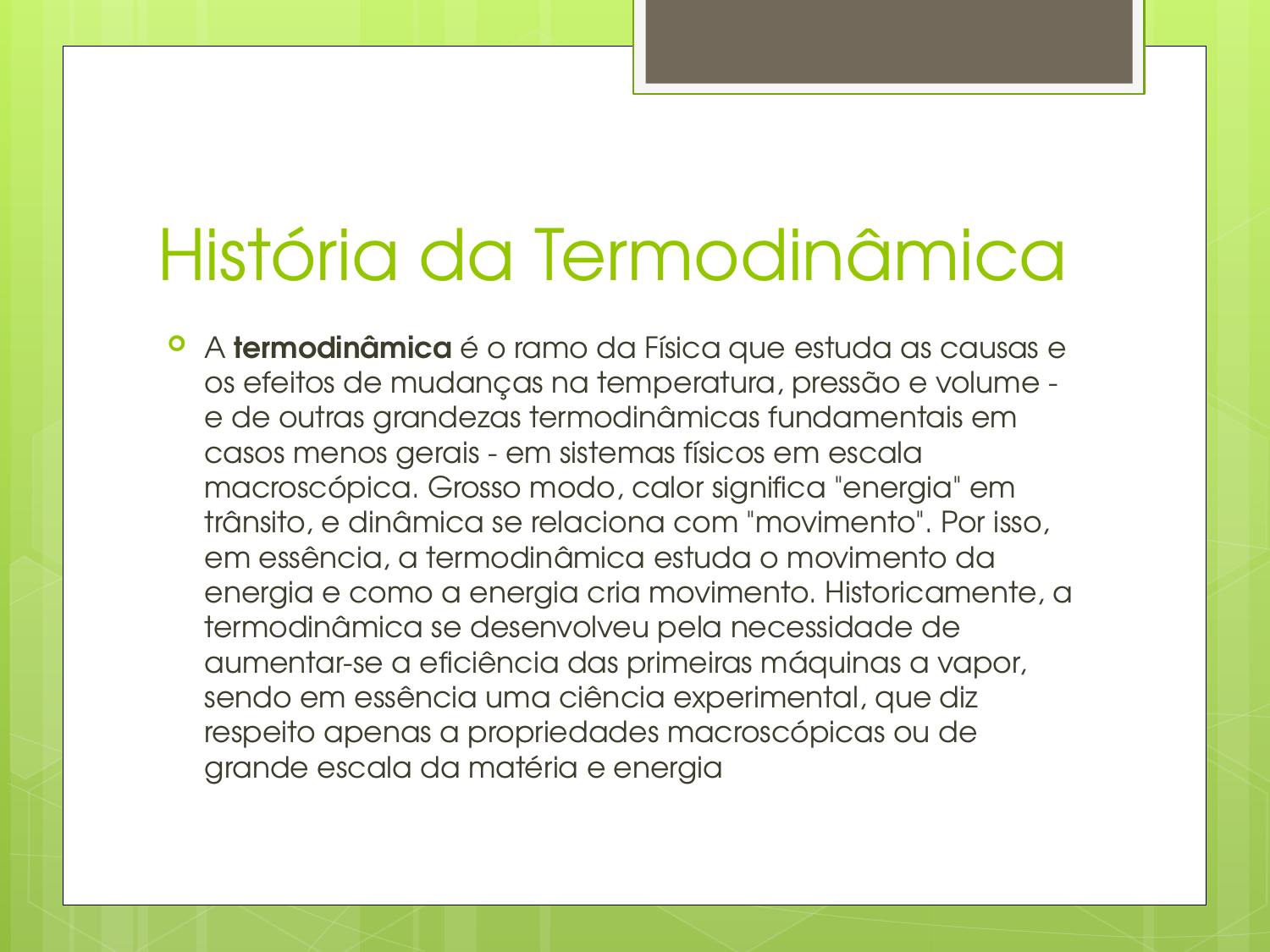

# História da Termodinâmica
A termodinâmica é o ramo da Física que estuda as causas e os efeitos de mudanças na temperatura, pressão e volume - e de outras grandezas termodinâmicas fundamentais em casos menos gerais - em sistemas físicos em escala macroscópica. Grosso modo, calor significa "energia" em trânsito, e dinâmica se relaciona com "movimento". Por isso, em essência, a termodinâmica estuda o movimento da energia e como a energia cria movimento. Historicamente, a termodinâmica se desenvolveu pela necessidade de aumentar-se a eficiência das primeiras máquinas a vapor, sendo em essência uma ciência experimental, que diz respeito apenas a propriedades macroscópicas ou de grande escala da matéria e energia